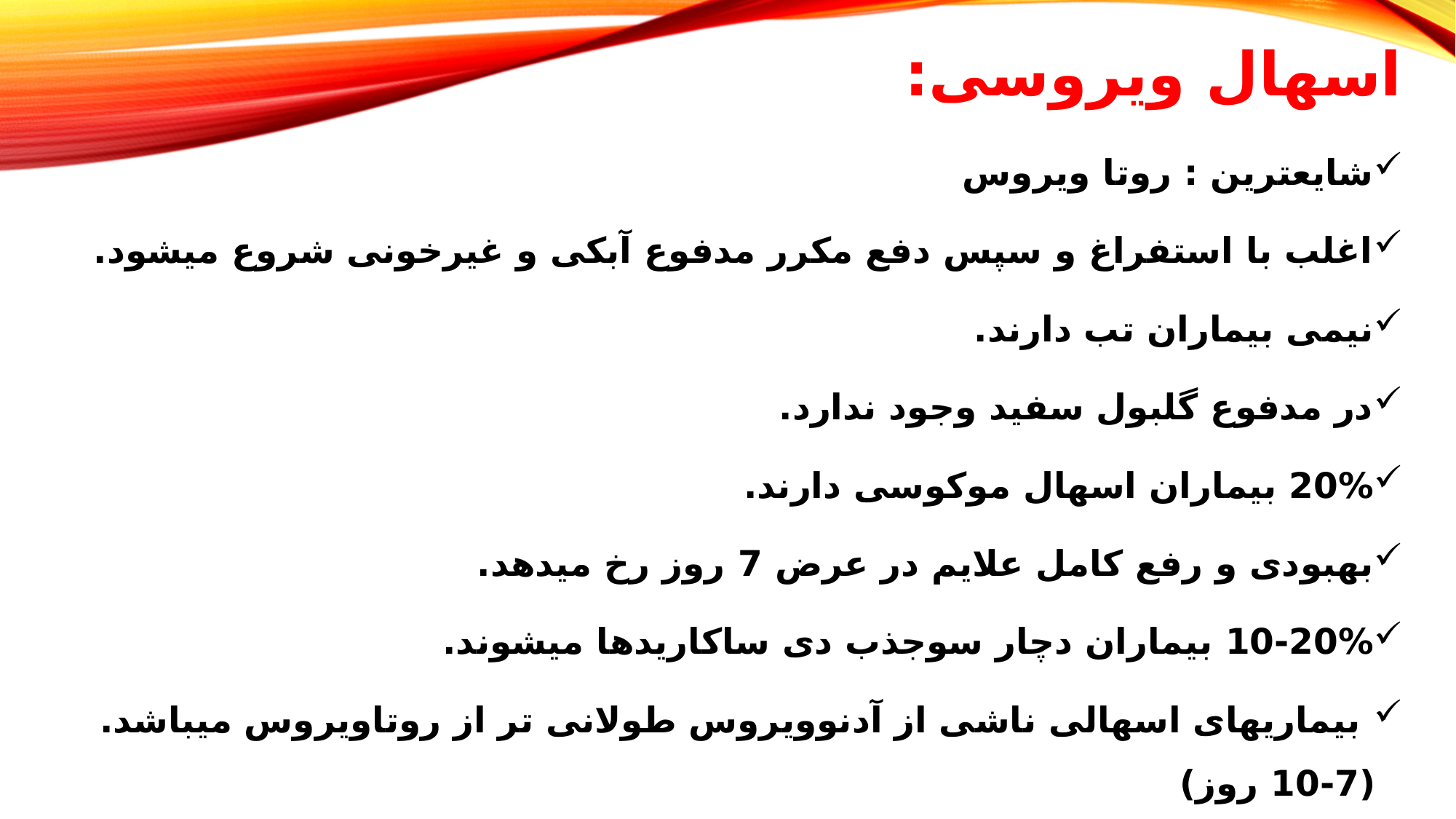

# اسهال ویروسی:
شایعترین : روتا ویروس
اغلب با استفراغ و سپس دفع مکرر مدفوع آبکی و غیرخونی شروع میشود.
نیمی بیماران تب دارند.
در مدفوع گلبول سفید وجود ندارد.
20% بیماران اسهال موکوسی دارند.
بهبودی و رفع کامل علایم در عرض 7 روز رخ میدهد.
10-20% بیماران دچار سوجذب دی ساکاریدها میشوند.
 بیماریهای اسهالی ناشی از آدنوویروس طولانی تر از روتاویروس میباشد.(7-10 روز)